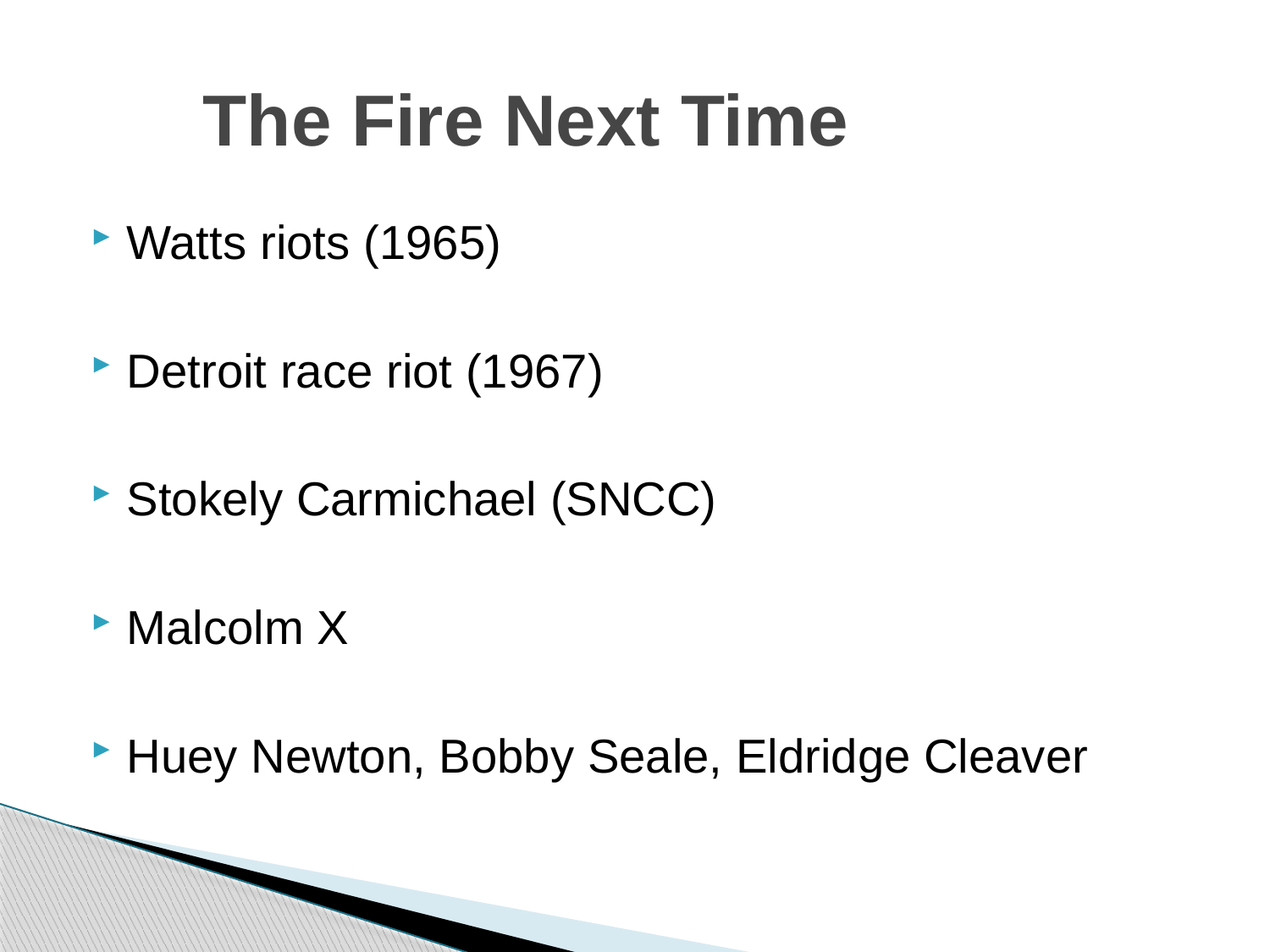

# The Fire Next Time
Watts riots (1965)

Detroit race riot (1967)

Stokely Carmichael (SNCC)

Malcolm X

Huey Newton, Bobby Seale, Eldridge Cleaver